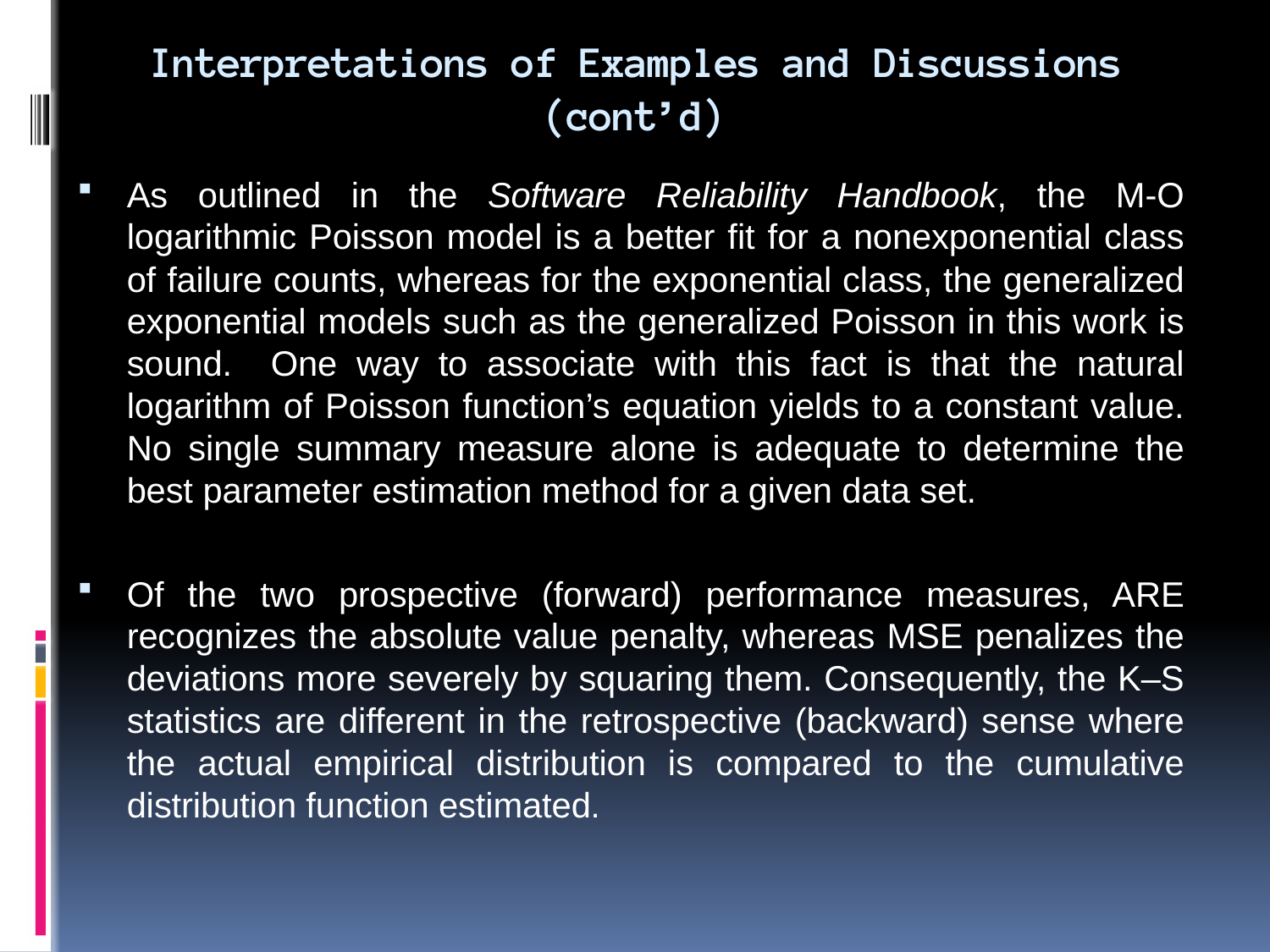

# Interpretations of Examples and Discussions (cont’d)
As outlined in the Software Reliability Handbook, the M-O logarithmic Poisson model is a better fit for a non­exponential class of failure counts, whereas for the exponential class, the generalized exponential models such as the generalized Poisson in this work is sound.  One way to associate with this fact is that the natural logarithm of Poisson function’s equation yields to a constant value. No single summary measure alone is adequate to determine the best parameter estimation method for a given data set.

Of the two prospective (forward) performance measures, ARE recognizes the absolute value penalty, whereas MSE penalizes the deviations more severely by squaring them. Consequently, the K–S statistics are different in the retrospective (backward) sense where the actual empirical distribution is compared to the cumulative distribution function estimated.